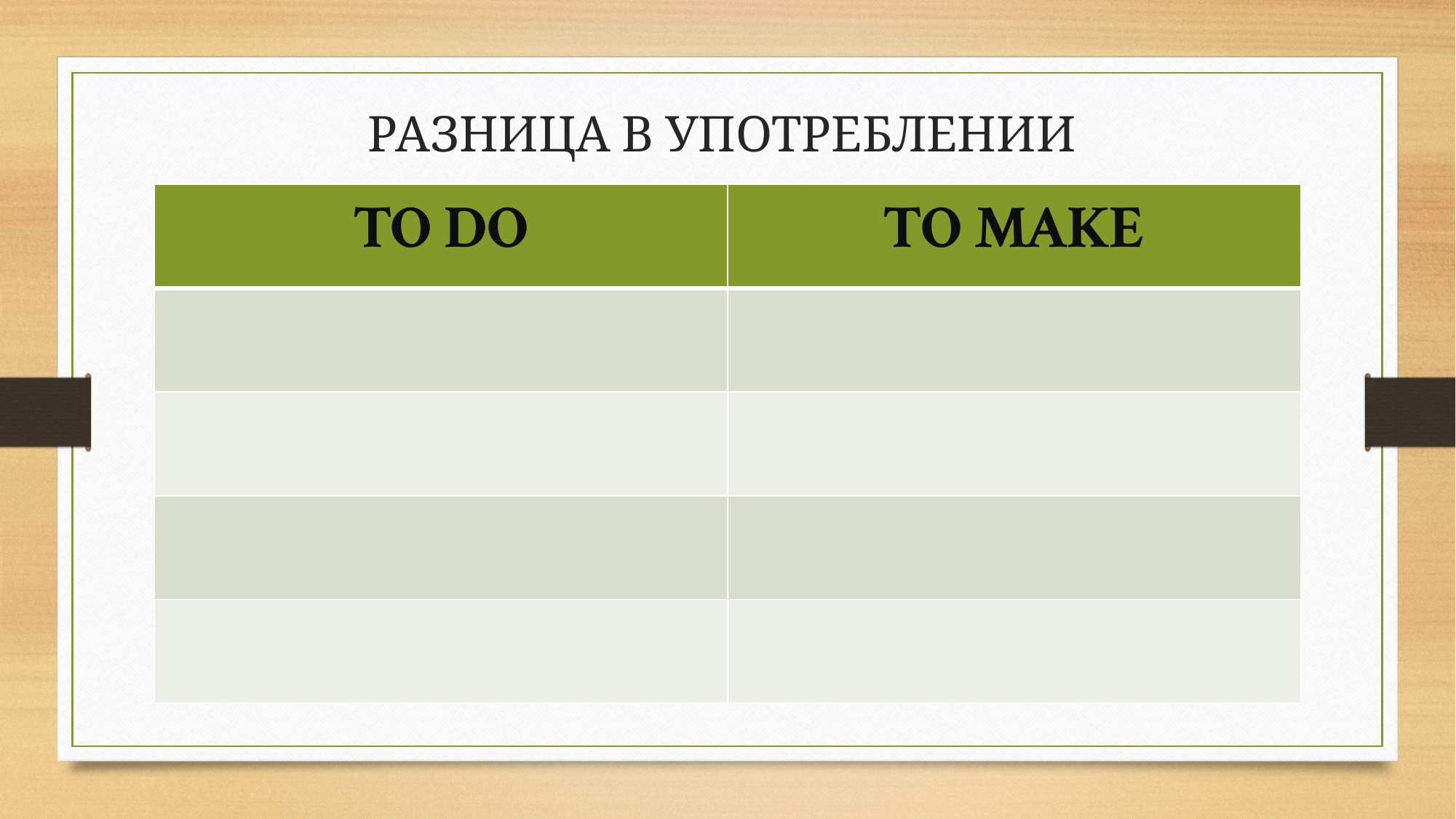

# РАЗНИЦА В УПОТРЕБЛЕНИИ
| TO DO | TO MAKE |
| --- | --- |
|  |  |
|  |  |
|  |  |
|  |  |